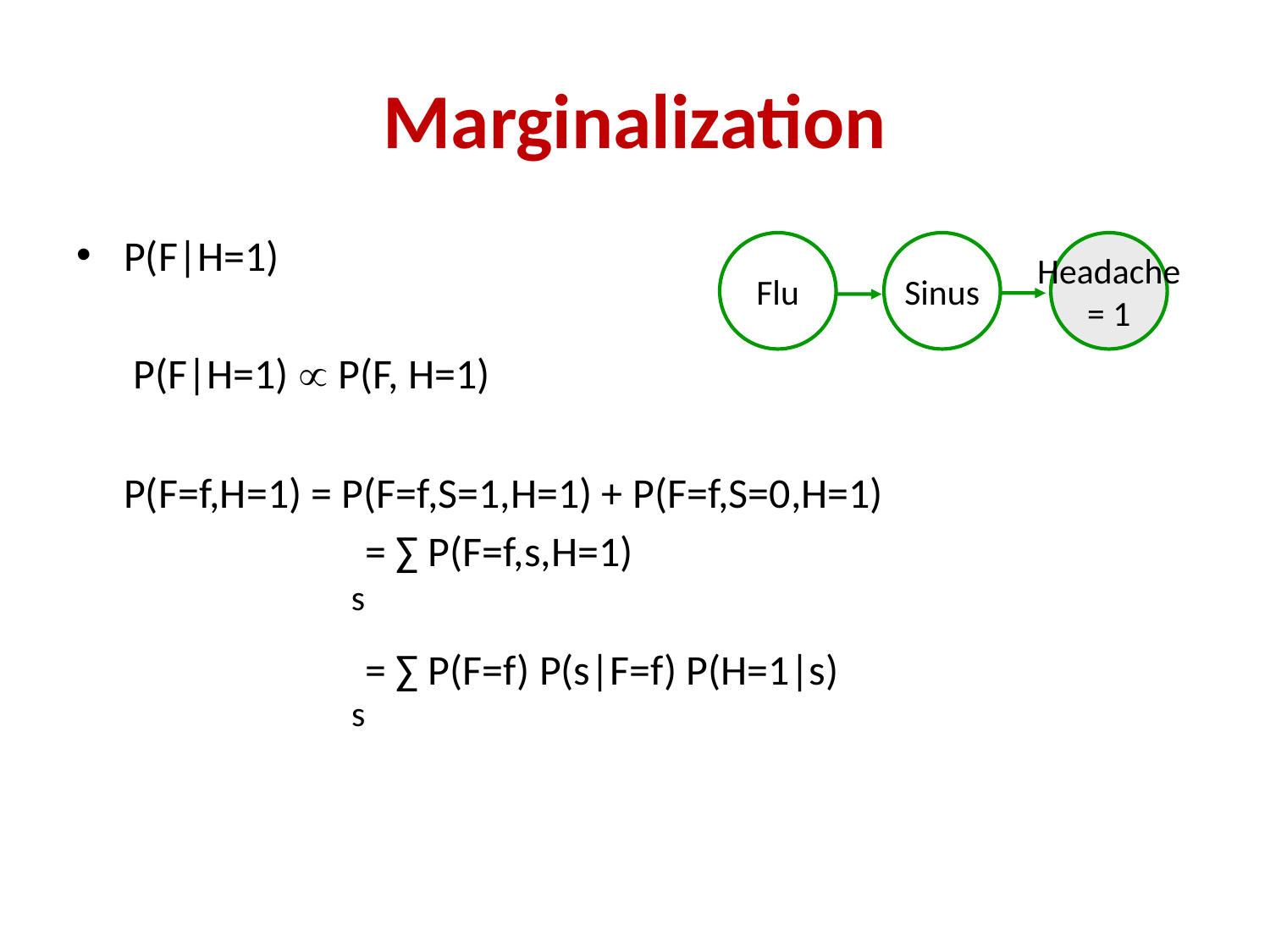

# Marginalization
P(F|H=1)

	 P(F|H=1) ∝ P(F, H=1)

	P(F=f,H=1) = P(F=f,S=1,H=1) + P(F=f,S=0,H=1)
		            = ∑ P(F=f,s,H=1)

		            = ∑ P(F=f) P(s|F=f) P(H=1|s)

Flu
Sinus
Headache
= 1

s
s